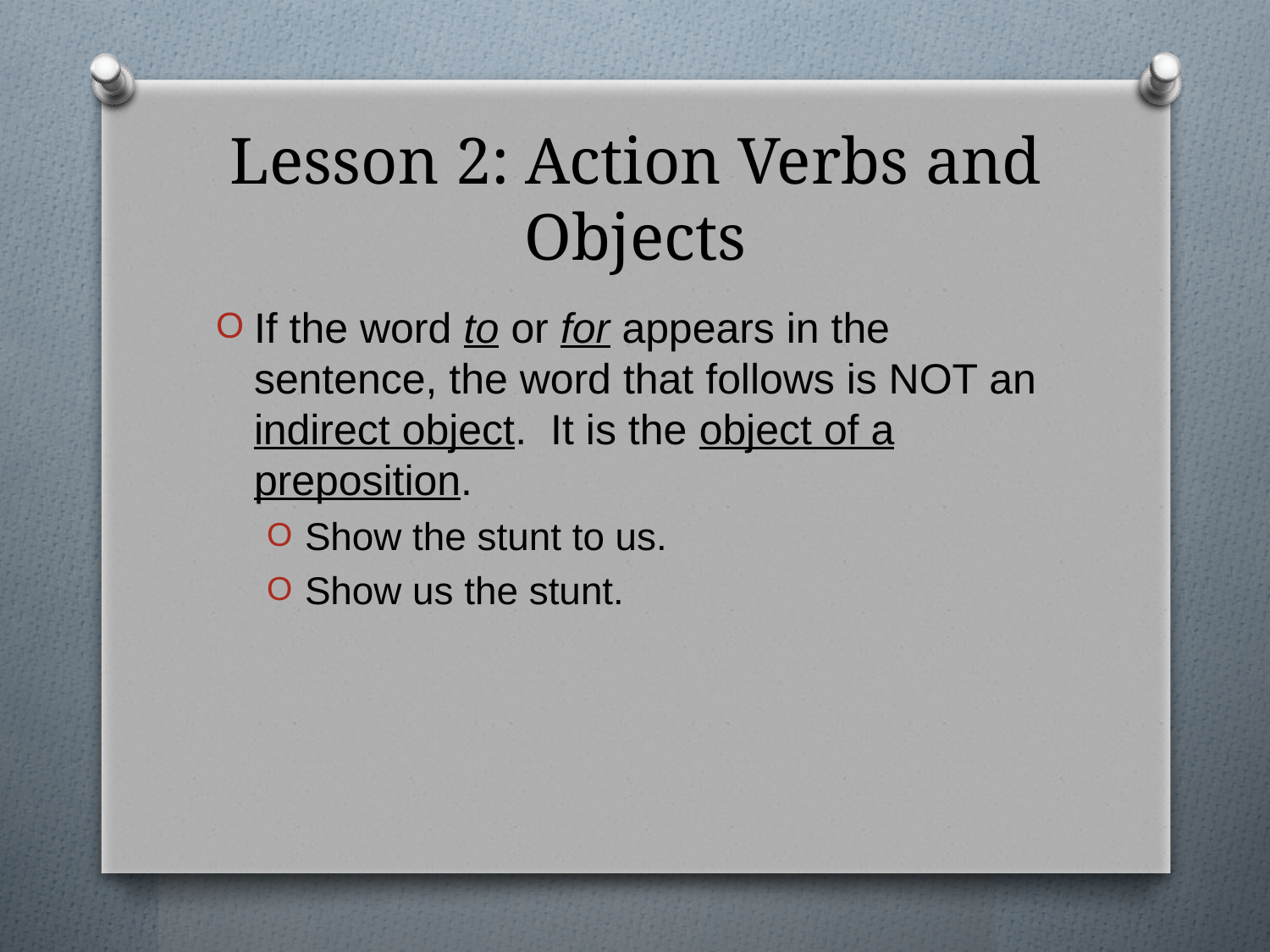

# Lesson 2: Action Verbs and Objects
If the word to or for appears in the sentence, the word that follows is NOT an indirect object.  It is the object of a preposition.
Show the stunt to us.
Show us the stunt.